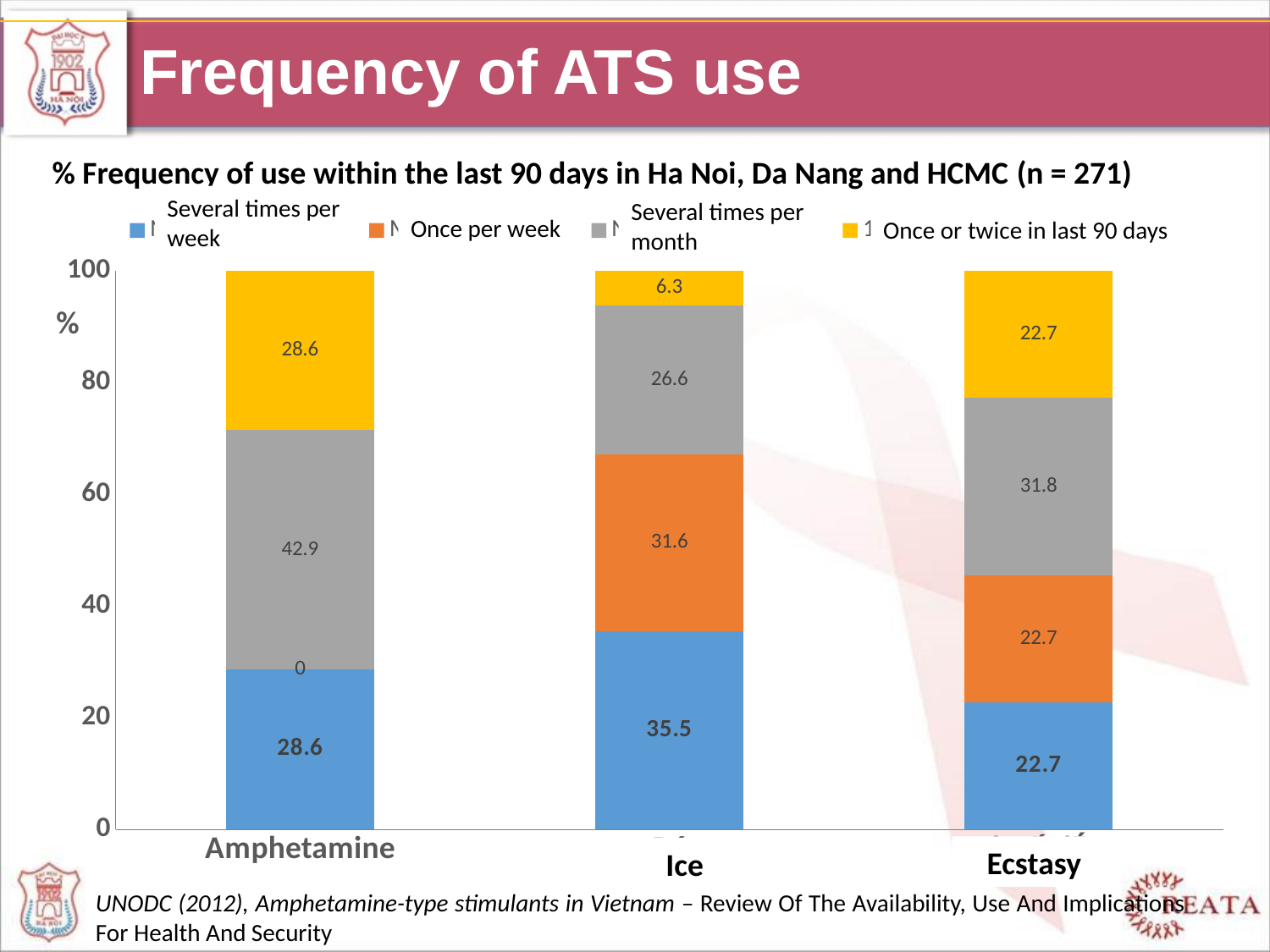

# Frequency of ATS use
% Frequency of use within the last 90 days in Ha Noi, Da Nang and HCMC (n = 271)
Several times per week
Several times per month

### Chart

| Category | Nhiều lần một tuần | Một lần một tuần | Nhiều lần một tháng | 1 hoặc 2 lần trong 90 ngày qua |
|---|---|---|---|---|
| Amphetamine | 28.6 | 0.0 | 42.9 | 28.6 |
| Đá | 35.5 | 31.6 | 26.6 | 6.3 |
| Thuốc lắc | 22.7 | 22.7 | 31.79999999999999 | 22.7 |
Once per week
Once or twice in last 90 days
Ecstasy
Ice
UNODC (2012), Amphetamine-type stimulants in Vietnam – Review Of The Availability, Use And Implications For Health And Security